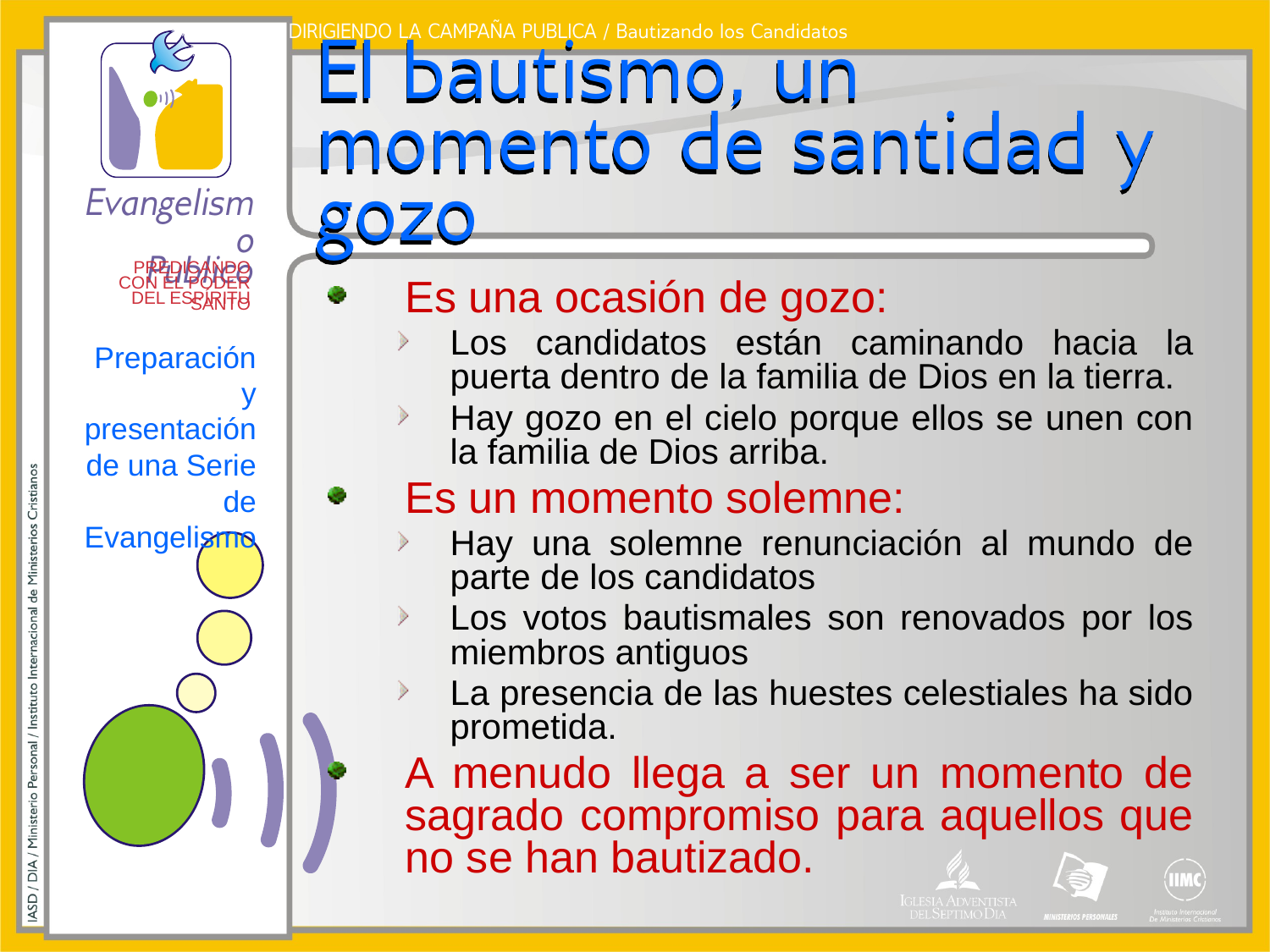

DIRIGIENDO LA CAMPAÑA PUBLICA / Bautizando los Candidatos
# El bautismo, un momento de santidad y gozo
Es una ocasión de gozo:
Los candidatos están caminando hacia la puerta dentro de la familia de Dios en la tierra.
Hay gozo en el cielo porque ellos se unen con la familia de Dios arriba.
Es un momento solemne:
Hay una solemne renunciación al mundo de parte de los candidatos
Los votos bautismales son renovados por los miembros antiguos
La presencia de las huestes celestiales ha sido prometida.
A menudo llega a ser un momento de sagrado compromiso para aquellos que no se han bautizado.